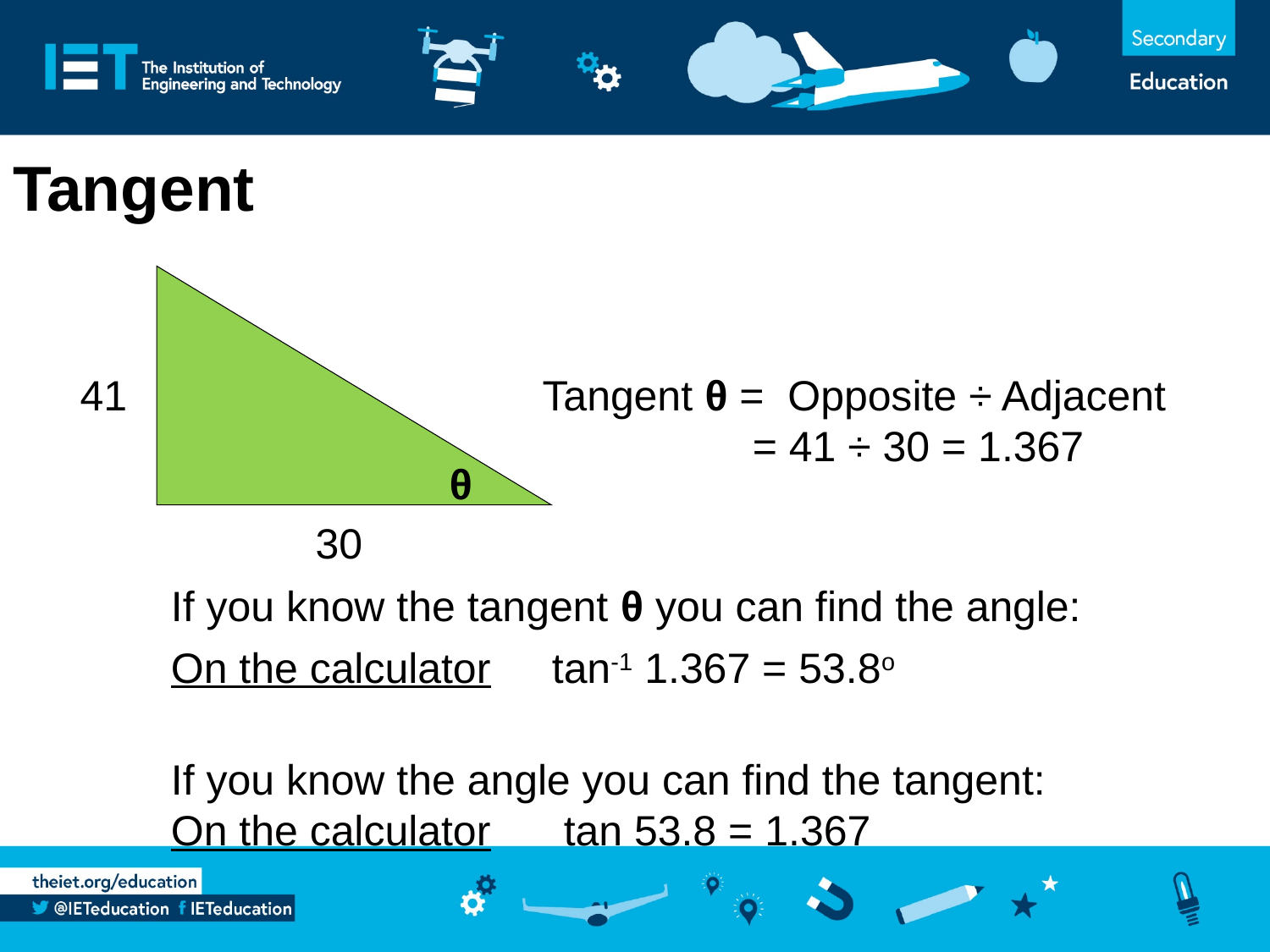

# Tangent

41
θ
30
Tangent θ =  Opposite ÷ Adjacent
	       = 41 ÷ 30 = 1.367
If you know the tangent θ you can find the angle:
On the calculator	tan-1 1.367 = 53.8o

If you know the angle you can find the tangent:
On the calculator	 tan 53.8 = 1.367